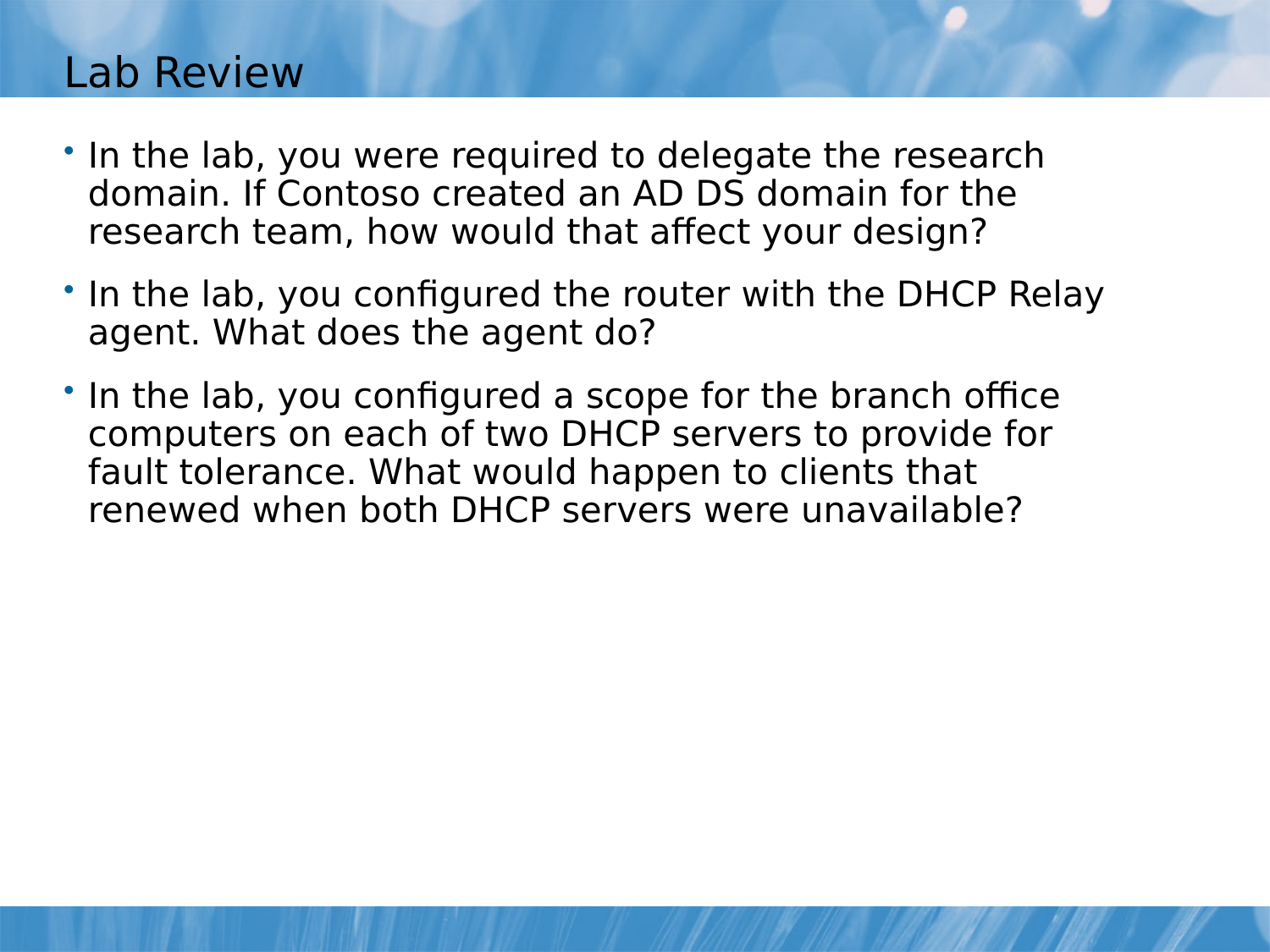

# Lab Review
In the lab, you were required to delegate the research domain. If Contoso created an AD DS domain for the research team, how would that affect your design?
In the lab, you configured the router with the DHCP Relay agent. What does the agent do?
In the lab, you configured a scope for the branch office computers on each of two DHCP servers to provide for fault tolerance. What would happen to clients that renewed when both DHCP servers were unavailable?